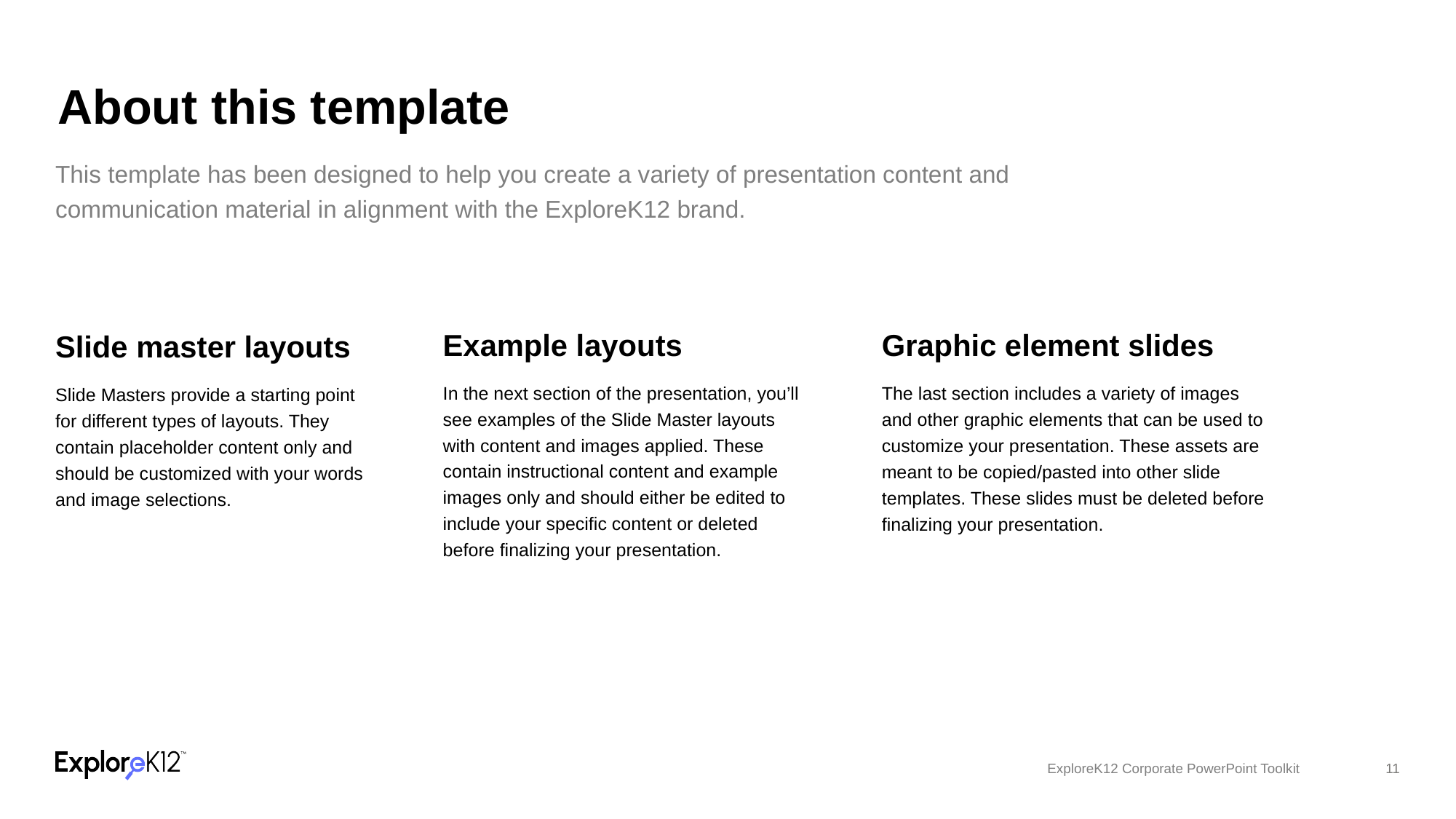

# About this template
This template has been designed to help you create a variety of presentation content and
communication material in alignment with the ExploreK12 brand.
Example layouts
In the next section of the presentation, you’ll see examples of the Slide Master layouts with content and images applied. These contain instructional content and example images only and should either be edited to include your specific content or deleted before finalizing your presentation.
Graphic element slides
The last section includes a variety of images and other graphic elements that can be used to customize your presentation. These assets are meant to be copied/pasted into other slide templates. These slides must be deleted before finalizing your presentation.
Slide master layouts
Slide Masters provide a starting point for different types of layouts. They contain placeholder content only and should be customized with your words and image selections.
ExploreK12 Corporate PowerPoint Toolkit
11